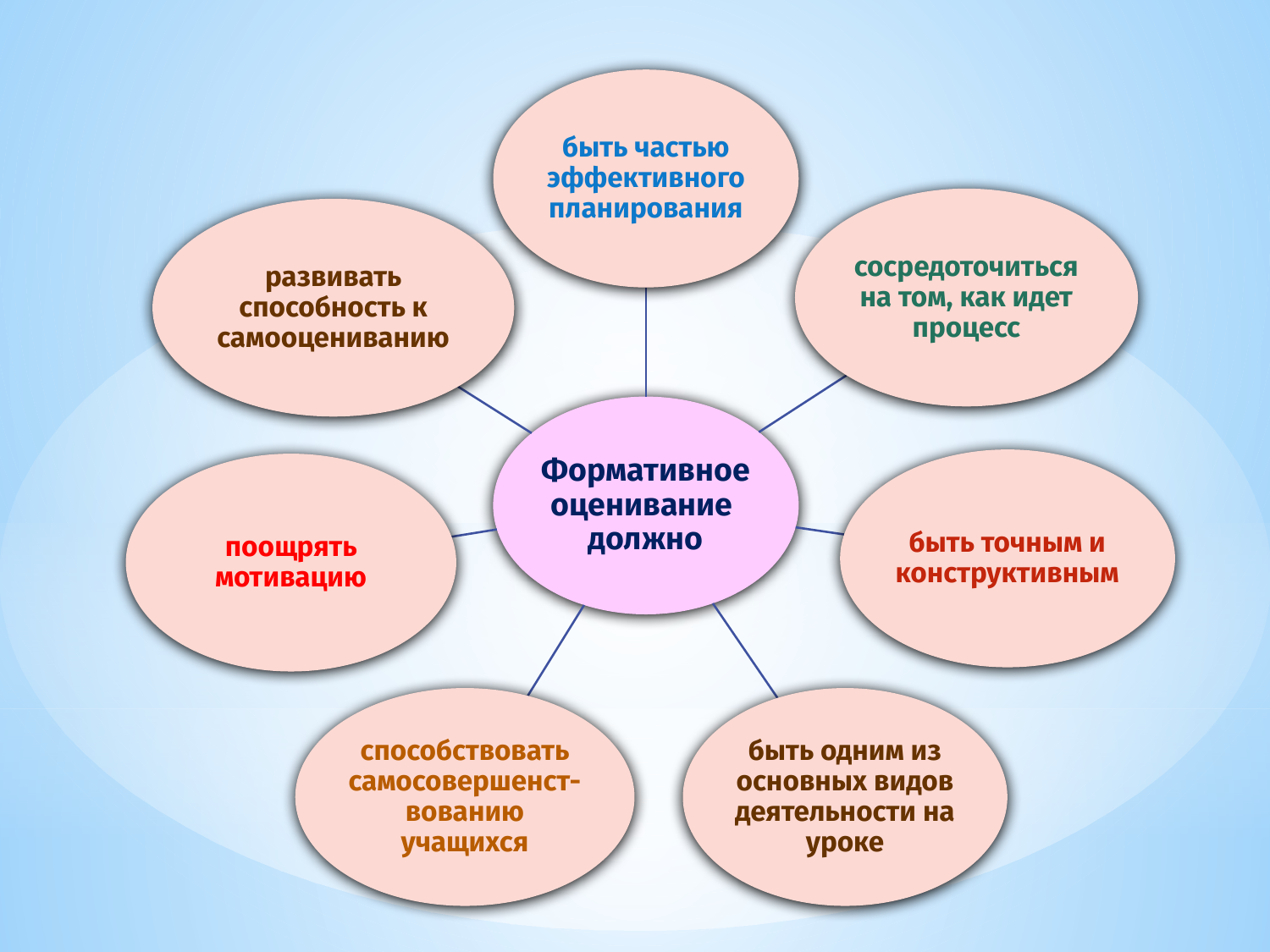

Формативное оценивание  должно

быть частью эффективного планирования

сосредоточиться на том, как идет процесс

быть точным и конструктивным

быть одним из основных видов деятельности на уроке

способствовать самосовершенст-вованию учащихся

поощрять мотивацию

развивать способность к самооцениванию